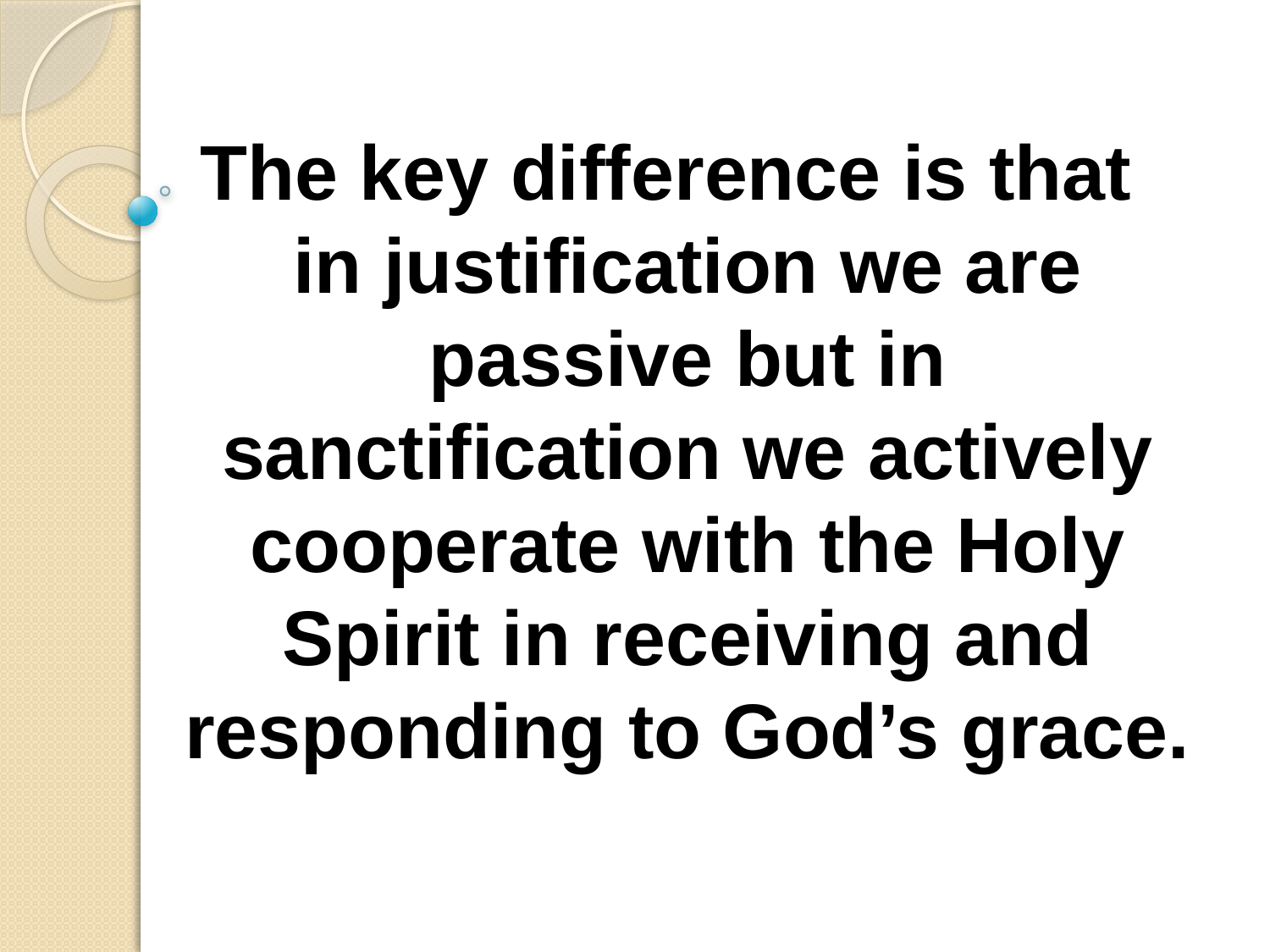

The key difference is that   in justification we are passive but in sanctification we actively cooperate with the Holy Spirit in receiving and responding to God’s grace.